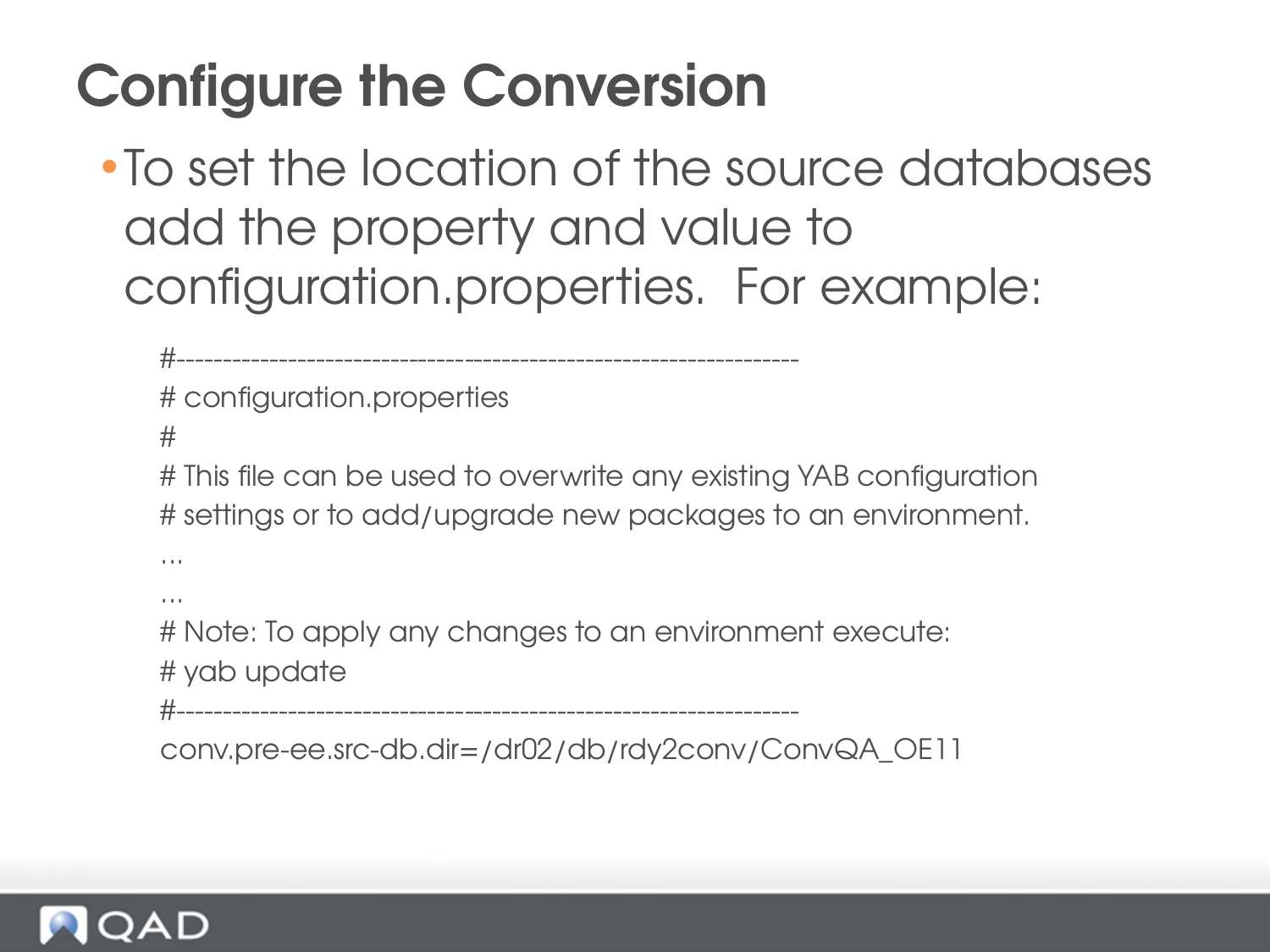

# Configure the Conversion
To set the location of the source databases add the property and value to configuration.properties.  For example:
#-------------------------------------------------------------------
# configuration.properties
#
# This file can be used to overwrite any existing YAB configuration
# settings or to add/upgrade new packages to an environment.
...
...
# Note: To apply any changes to an environment execute:
# yab update
#-------------------------------------------------------------------
conv.pre-ee.src-db.dir=/dr02/db/rdy2conv/ConvQA_OE11